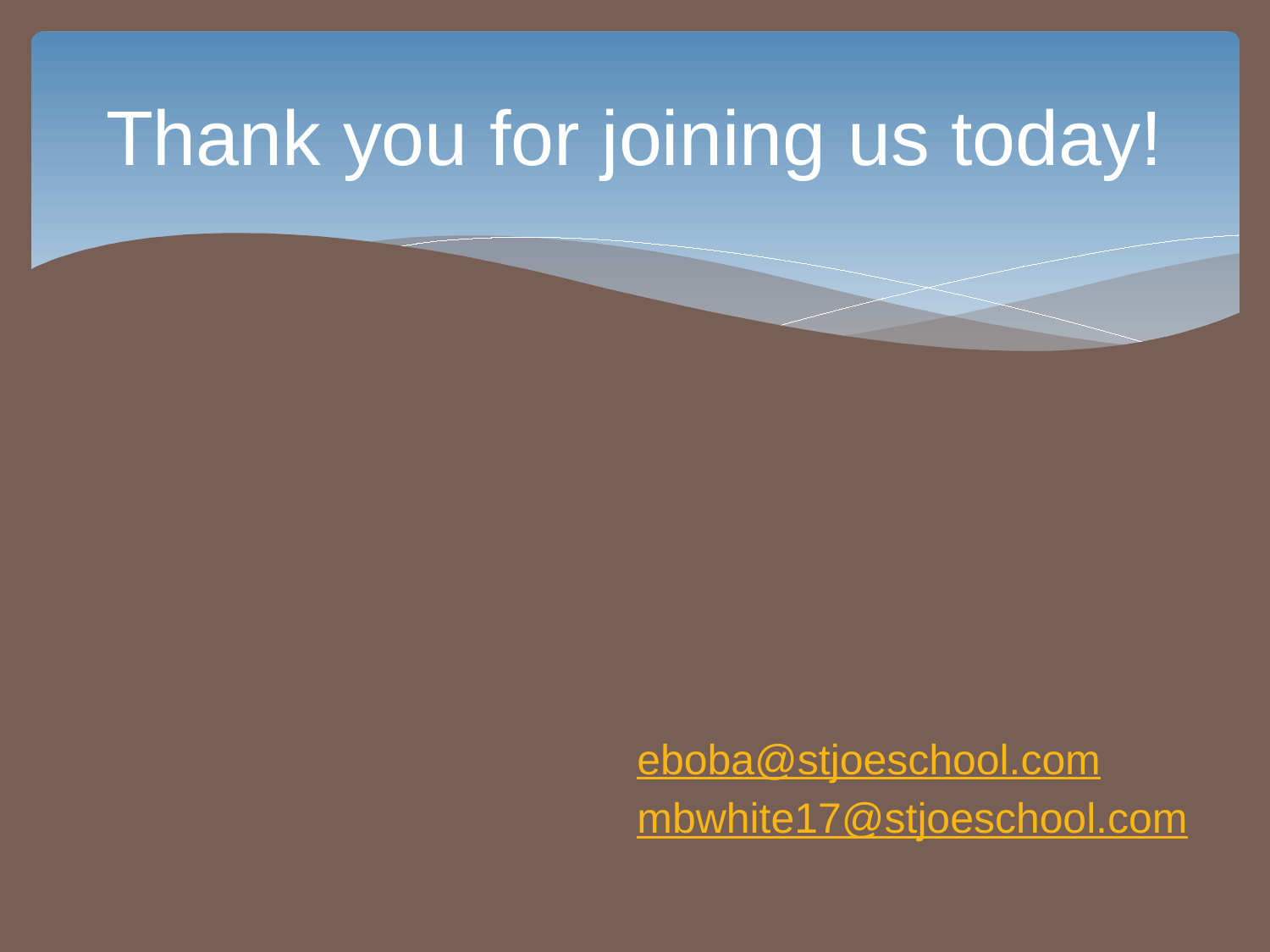

# Thank you for joining us today!
                                                              eboba@stjoeschool.com
mbwhite17@stjoeschool.com